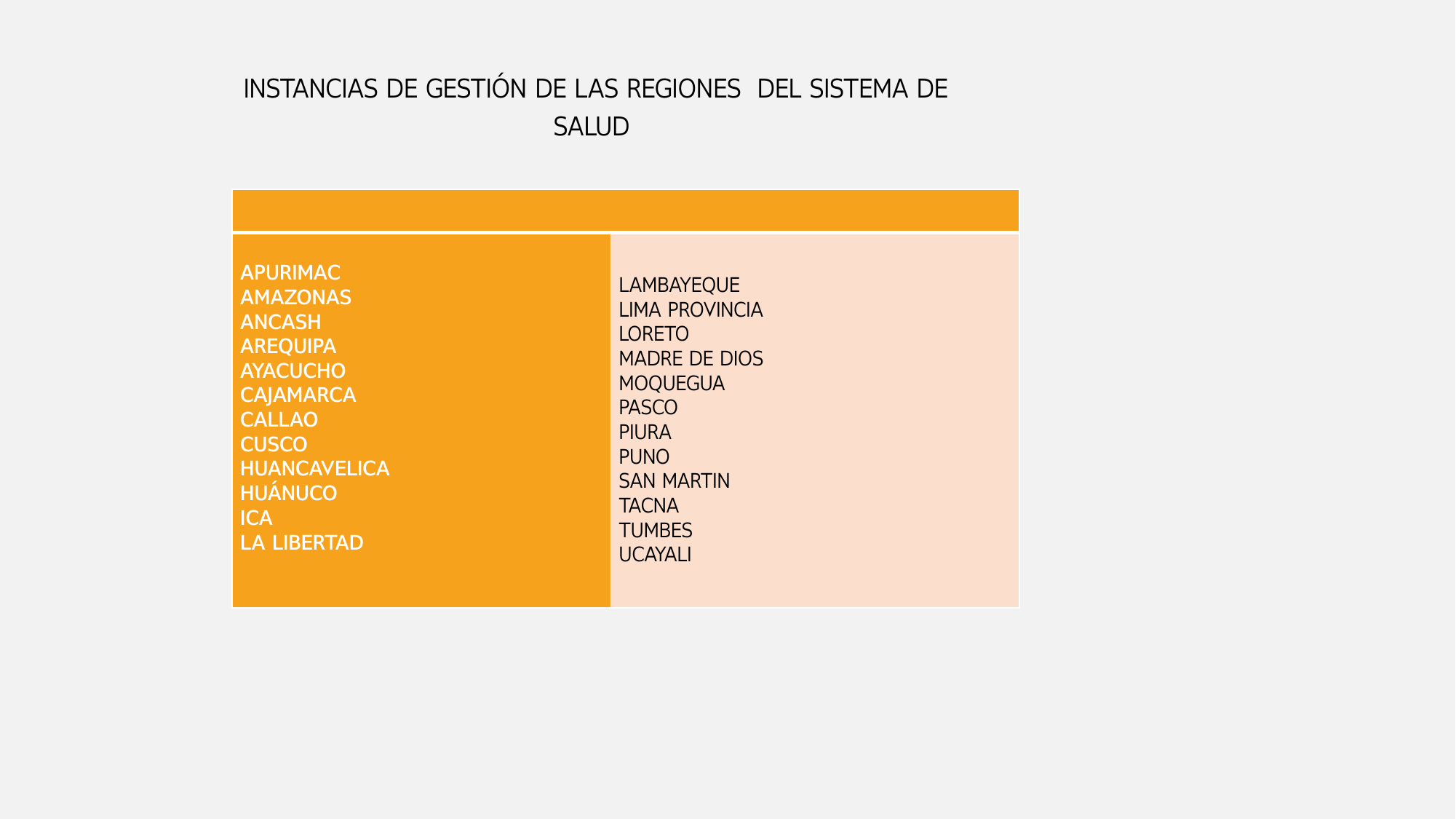

INSTANCIAS DE GESTIÓN DE LAS REGIONES  DEL SISTEMA DE SALUD
|  |  |
| --- | --- |
| APURIMAC AMAZONAS ANCASH AREQUIPA AYACUCHO CAJAMARCA CALLAO CUSCO HUANCAVELICA HUÁNUCO ICA LA LIBERTAD | LAMBAYEQUE LIMA PROVINCIA LORETO MADRE DE DIOS MOQUEGUA PASCO PIURA PUNO SAN MARTIN TACNA TUMBES UCAYALI |